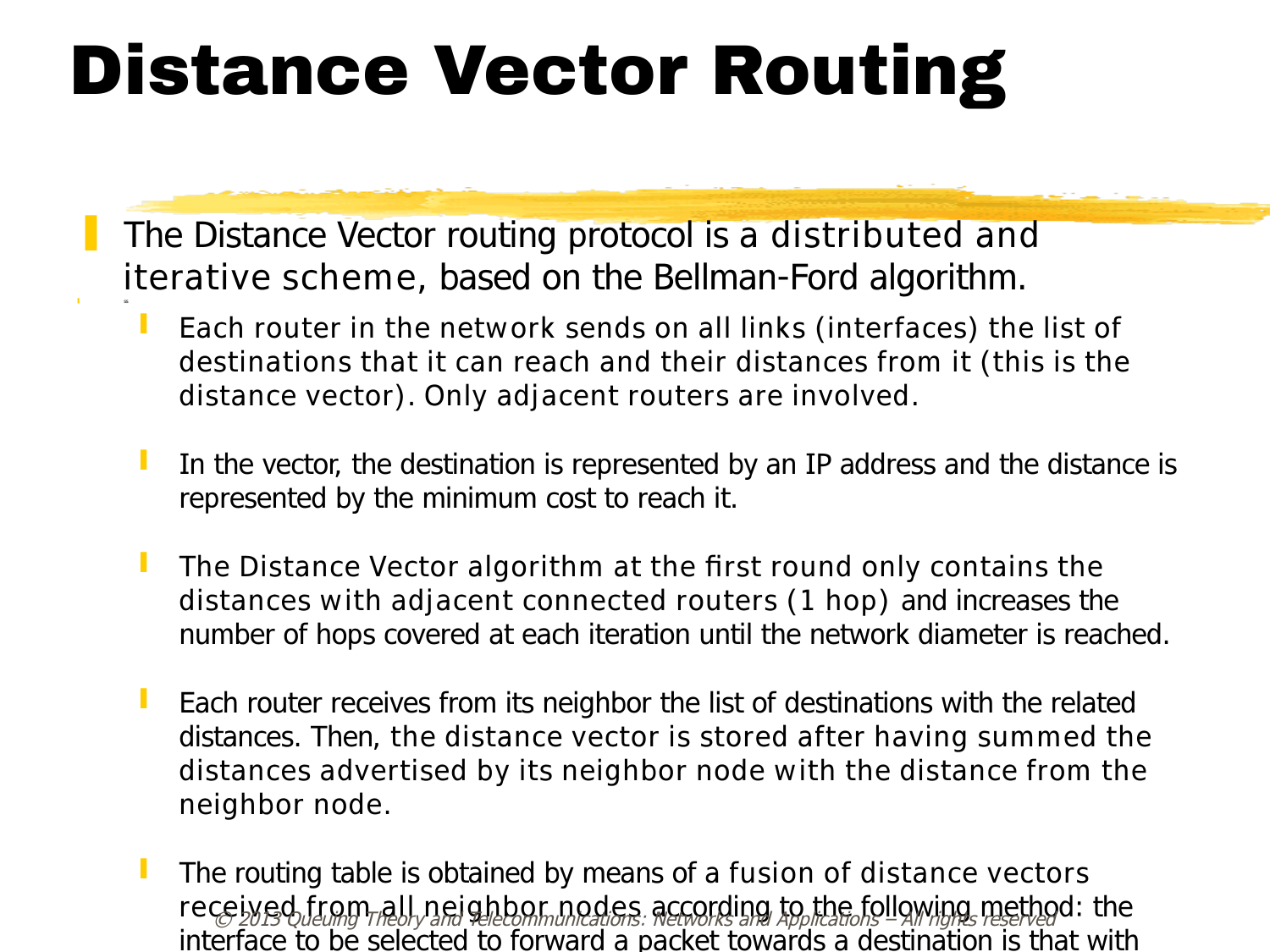

# Distance Vector Routing
The Distance Vector routing protocol is a distributed and iterative scheme, based on the Bellman-Ford algorithm.
ss
Each router in the network sends on all links (interfaces) the list of destinations that it can reach and their distances from it (this is the distance vector). Only adjacent routers are involved.

In the vector, the destination is represented by an IP address and the distance is represented by the minimum cost to reach it.

The Distance Vector algorithm at the first round only contains the distances with adjacent connected routers (1 hop) and increases the number of hops covered at each iteration until the network diameter is reached.

Each router receives from its neighbor the list of destinations with the related distances. Then, the distance vector is stored after having summed the distances advertised by its neighbor node with the distance from the neighbor node.

The routing table is obtained by means of a fusion of distance vectors received from all neighbor nodes according to the following method: the interface to be selected to forward a packet towards a destination is that with the minimum resulting distance for that destination.

© 2013 Queuing Theory and Telecommunications: Networks and Applications – All rights reserved